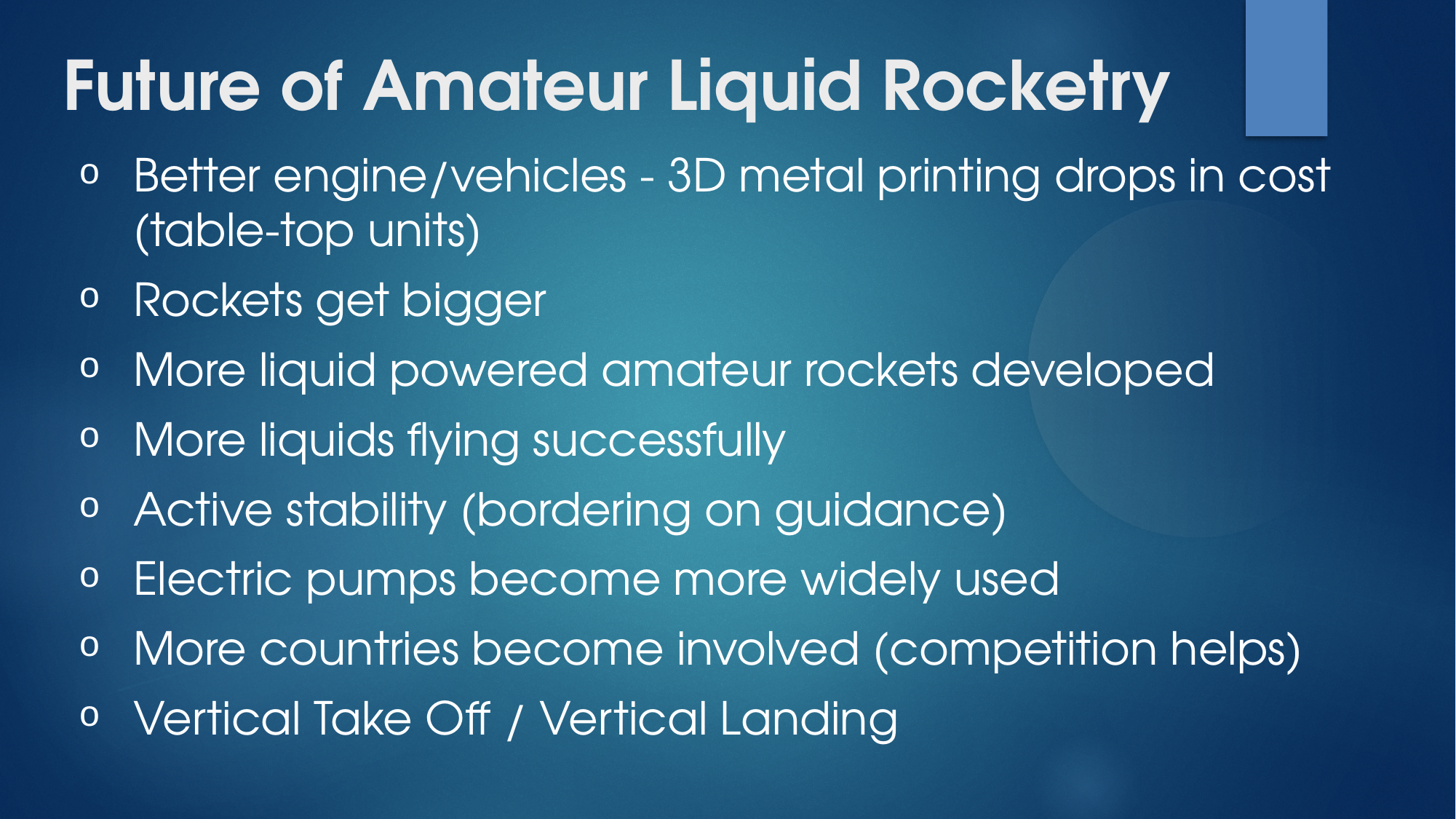

Future of Amateur Liquid Rocketry
Better engine/vehicles - 3D metal printing drops in cost (table-top units)
Rockets get bigger
More liquid powered amateur rockets developed
More liquids flying successfully
Active stability (bordering on guidance)
Electric pumps become more widely used
More countries become involved (competition helps)
Vertical Take Off / Vertical Landing